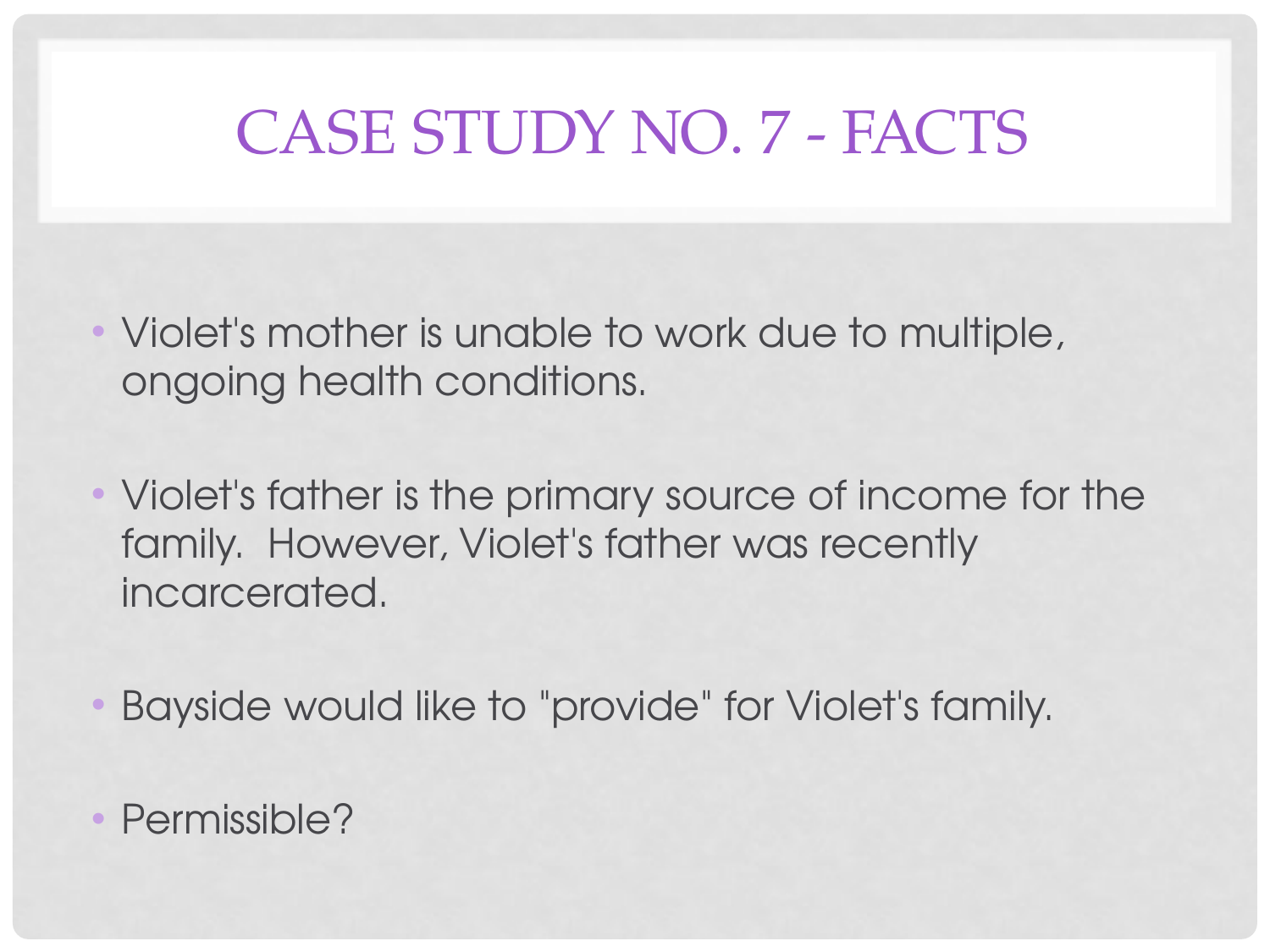

# Case study no. 7 - Facts

Violet's mother is unable to work due to multiple, ongoing health conditions.

Violet's father is the primary source of income for the family.  However, Violet's father was recently incarcerated.

Bayside would like to "provide" for Violet's family.

Permissible?